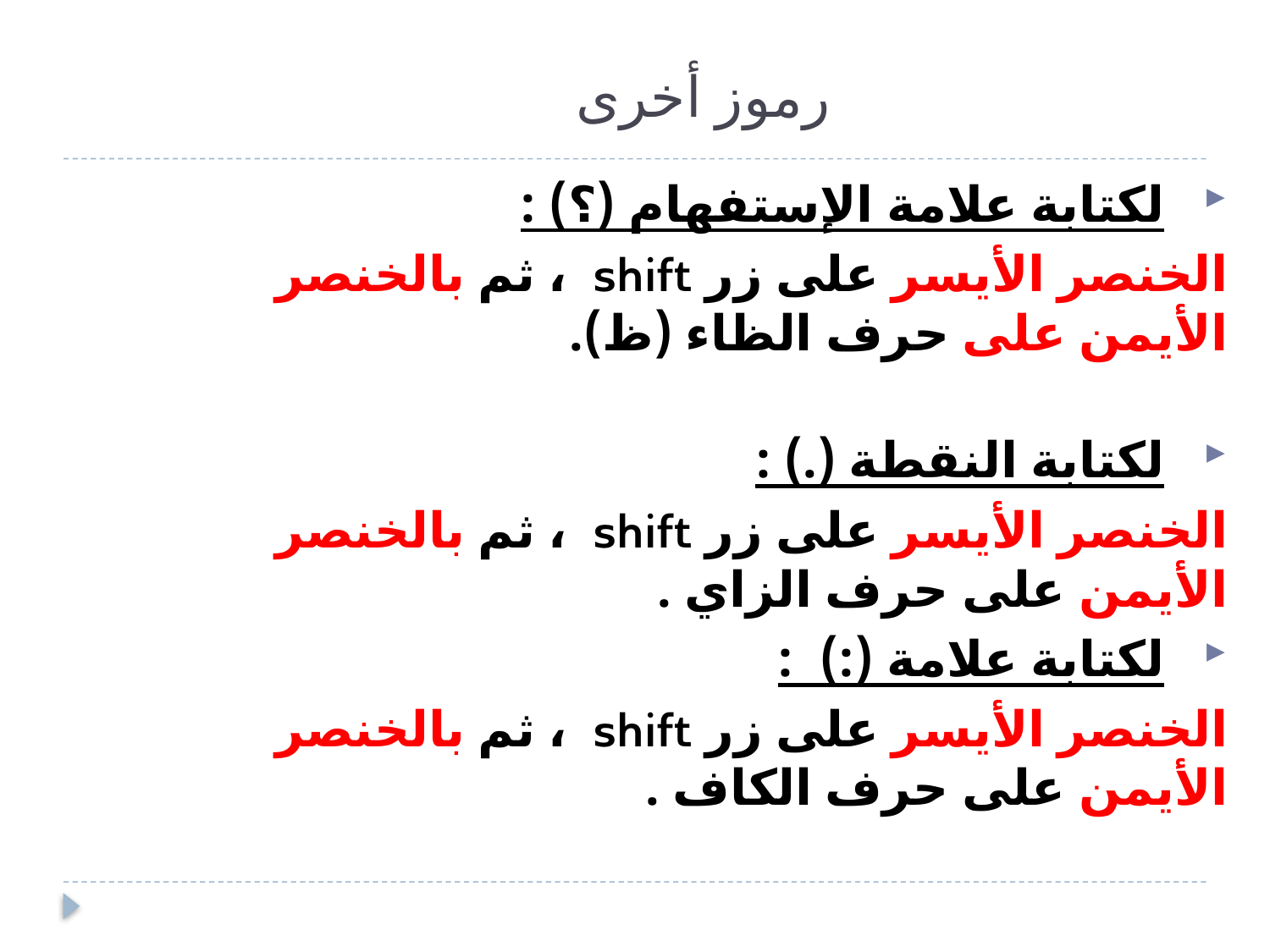

# رموز أخرى
لكتابة علامة الإستفهام (؟) :
الخنصر الأيسر على زر shift  ، ثم بالخنصر الأيمن على حرف الظاء (ظ).

لكتابة النقطة (.) :
الخنصر الأيسر على زر shift  ، ثم بالخنصر الأيمن على حرف الزاي .
لكتابة علامة (:)  :
الخنصر الأيسر على زر shift  ، ثم بالخنصر الأيمن على حرف الكاف .